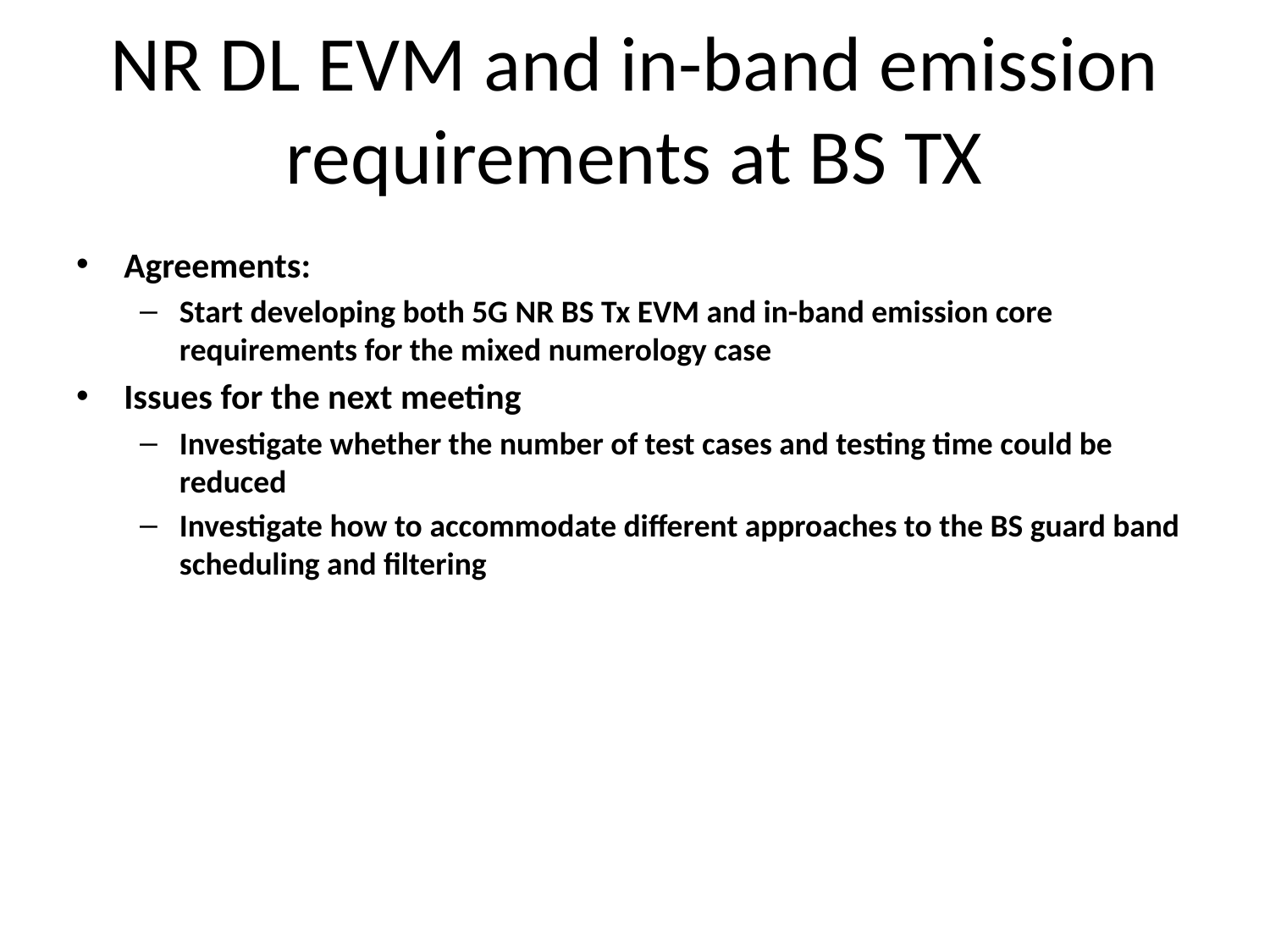

# NR DL EVM and in-band emission requirements at BS TX
Agreements:
Start developing both 5G NR BS Tx EVM and in-band emission core requirements for the mixed numerology case
Issues for the next meeting
Investigate whether the number of test cases and testing time could be reduced
Investigate how to accommodate different approaches to the BS guard band scheduling and filtering